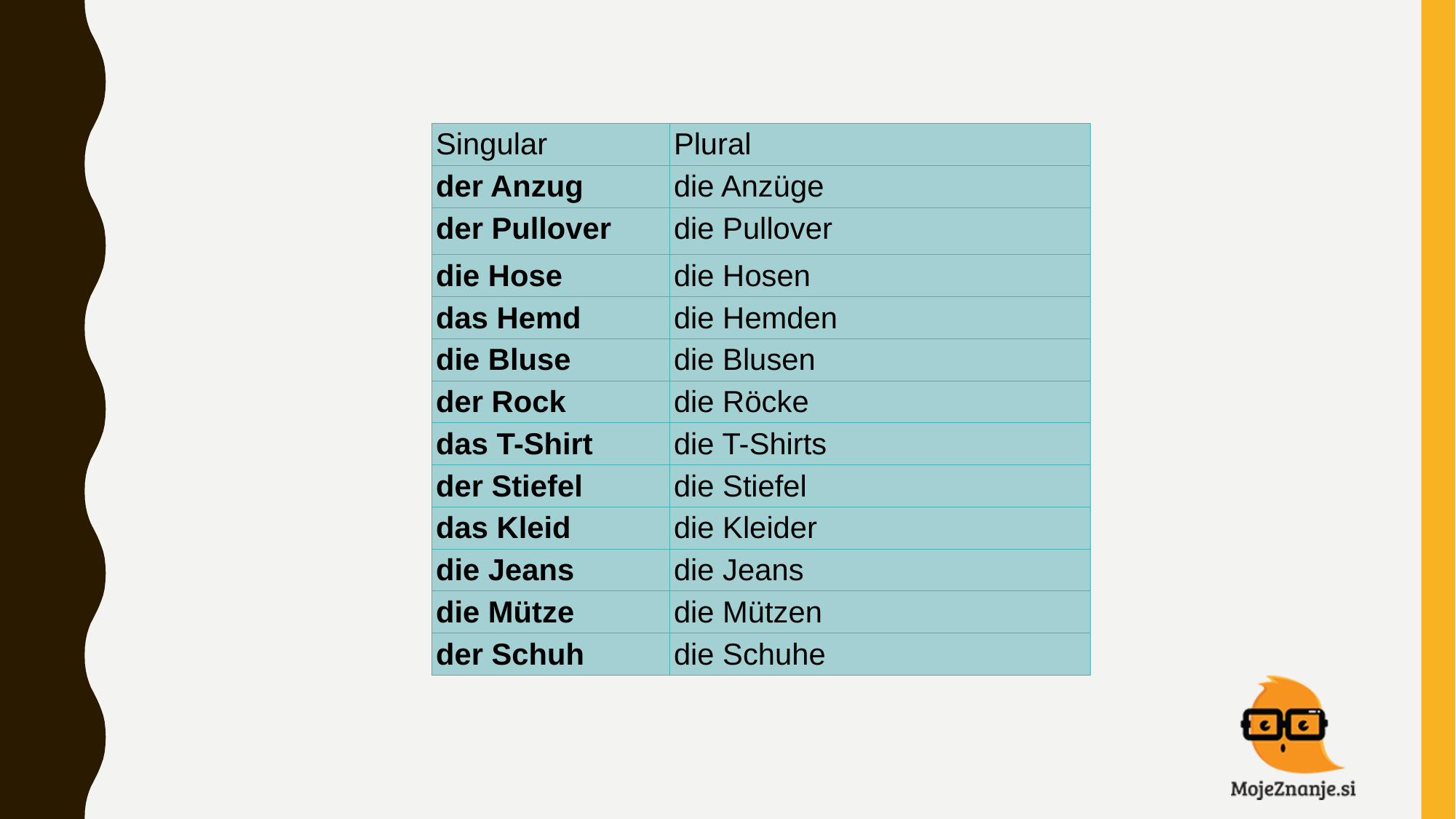

| Singular | Plural |
| --- | --- |
| der Anzug | die Anzüge |
| der Pullover | die Pullover |
| die Hose | die Hosen |
| das Hemd | die Hemden |
| die Bluse | die Blusen |
| der Rock | die Röcke |
| das T-Shirt | die T-Shirts |
| der Stiefel | die Stiefel |
| das Kleid | die Kleider |
| die Jeans | die Jeans |
| die Mütze | die Mützen |
| der Schuh | die Schuhe |